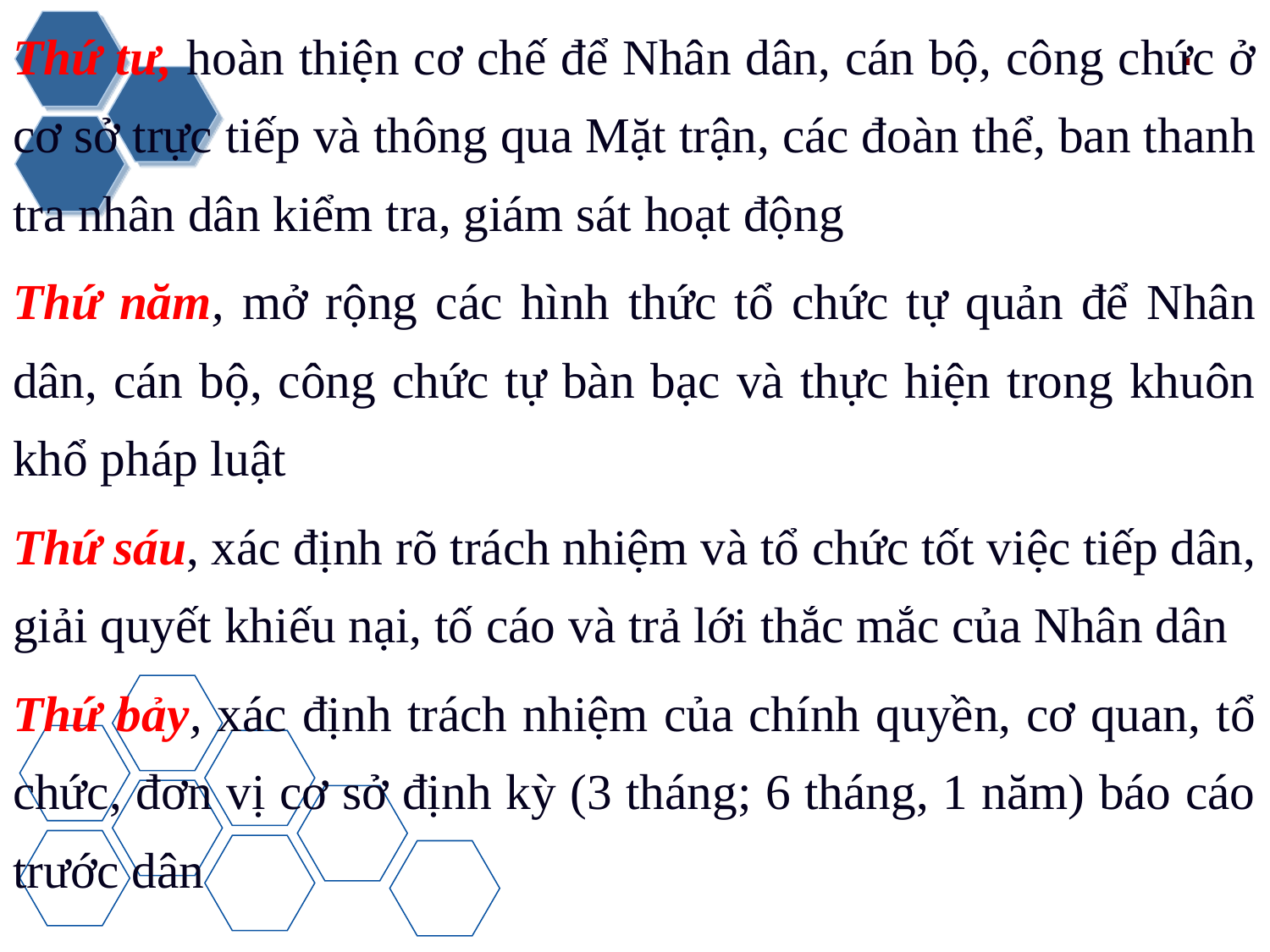

Thứ tư, hoàn thiện cơ chế để Nhân dân, cán bộ, công chức ở cơ sở trực tiếp và thông qua Mặt trận, các đoàn thể, ban thanh tra nhân dân kiểm tra, giám sát hoạt động
Thứ năm, mở rộng các hình thức tổ chức tự quản để Nhân dân, cán bộ, công chức tự bàn bạc và thực hiện trong khuôn khổ pháp luật
Thứ sáu, xác định rõ trách nhiệm và tổ chức tốt việc tiếp dân, giải quyết khiếu nại, tố cáo và trả lới thắc mắc của Nhân dân
Thứ bảy, xác định trách nhiệm của chính quyền, cơ quan, tổ chức, đơn vị cơ sở định kỳ (3 tháng; 6 tháng, 1 năm) báo cáo trước dân
# .